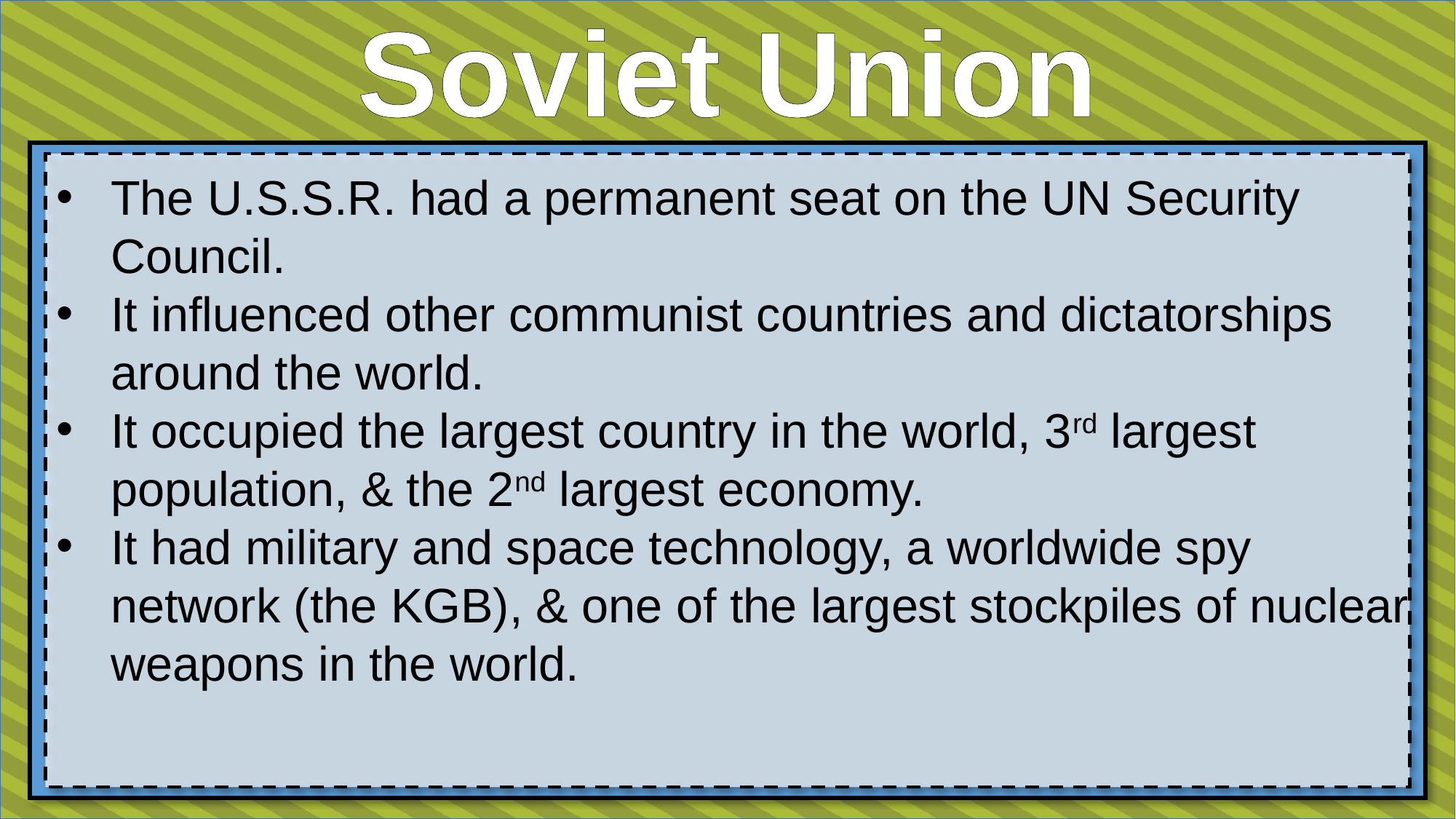

Soviet Union

The U.S.S.R. had a permanent seat on the UN Security Council.
It influenced other communist countries and dictatorships around the world.
It occupied the largest country in the world, 3rd largest population, & the 2nd largest economy.
It had military and space technology, a worldwide spy network (the KGB), & one of the largest stockpiles of nuclear weapons in the world.